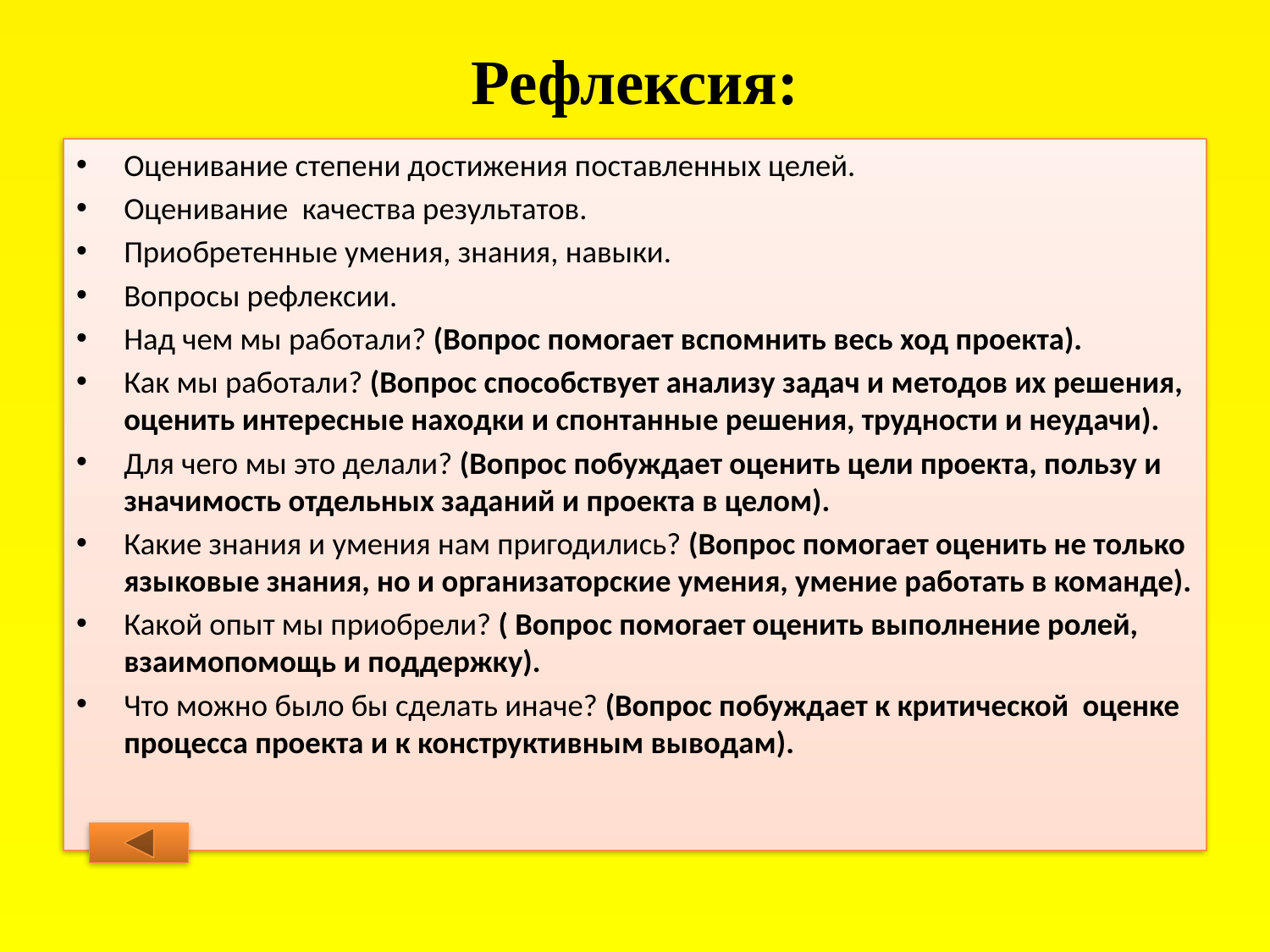

# Рефлексия:
Оценивание степени достижения поставленных целей.
Оценивание  качества результатов.
Приобретенные умения, знания, навыки.
Вопросы рефлексии.
Над чем мы работали? (Вопрос помогает вспомнить весь ход проекта).
Как мы работали? (Вопрос способствует анализу задач и методов их решения, оценить интересные находки и спонтанные решения, трудности и неудачи).
Для чего мы это делали? (Вопрос побуждает оценить цели проекта, пользу и значимость отдельных заданий и проекта в целом).
Какие знания и умения нам пригодились? (Вопрос помогает оценить не только языковые знания, но и организаторские умения, умение работать в команде).
Какой опыт мы приобрели? ( Вопрос помогает оценить выполнение ролей, взаимопомощь и поддержку).
Что можно было бы сделать иначе? (Вопрос побуждает к критической  оценке процесса проекта и к конструктивным выводам).